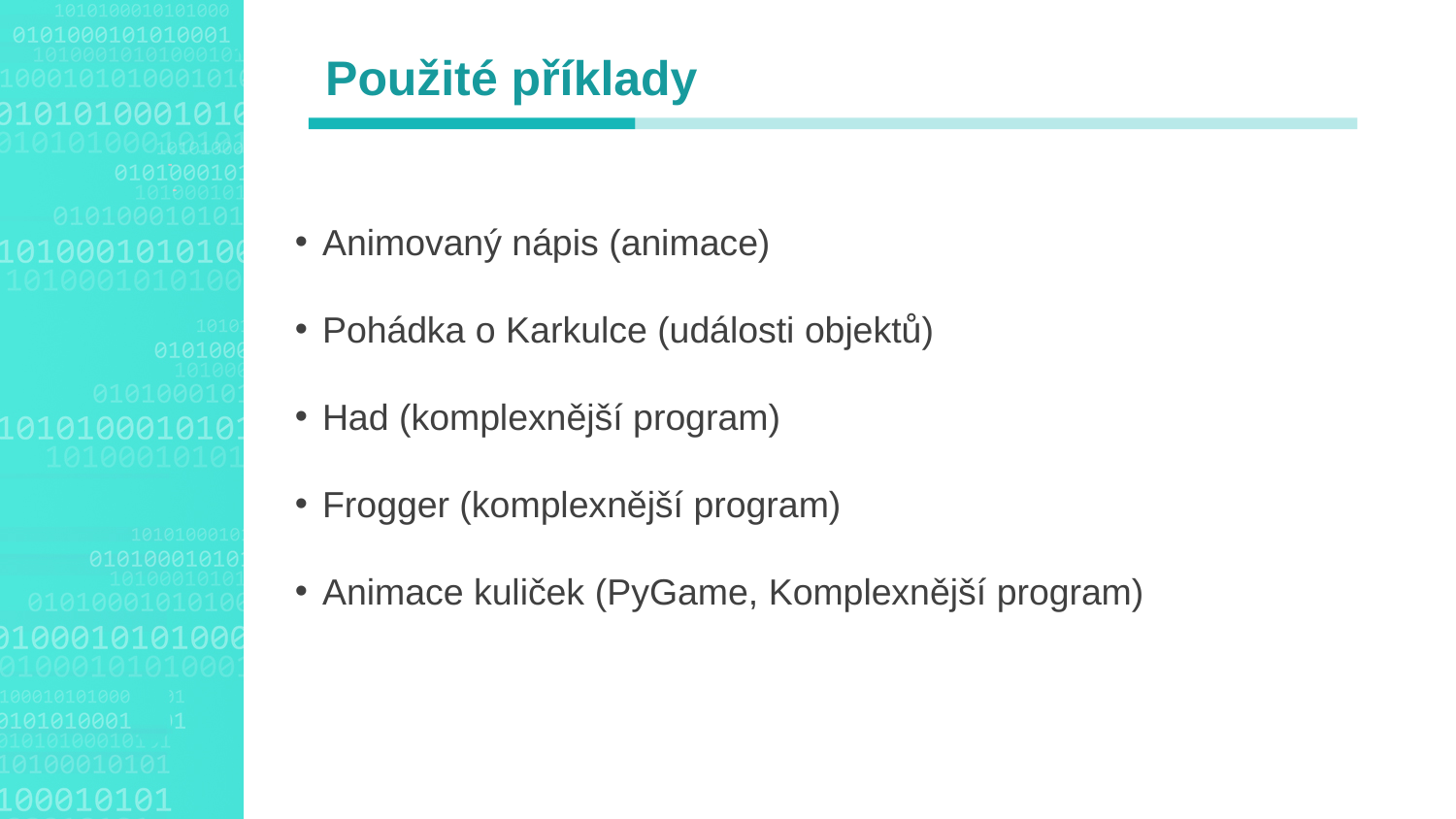

Použité příklady

Animovaný nápis (animace)

Pohádka o Karkulce (události objektů)

Had (komplexnější program)

Frogger (komplexnější program)

Animace kuliček (PyGame, Komplexnější program)

Agenda Style